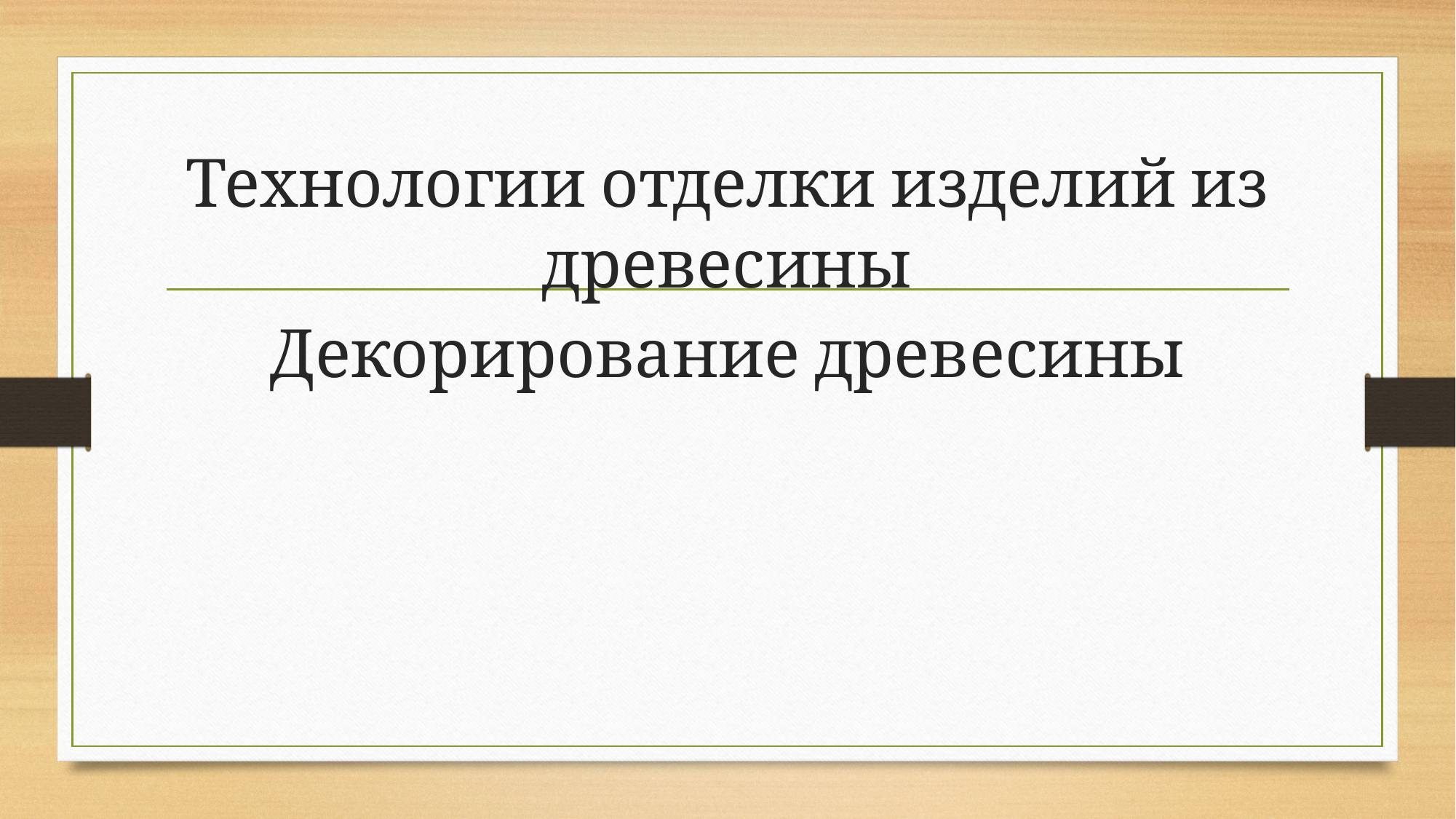

# Технологии отделки изделий из древесины
Декорирование древесины